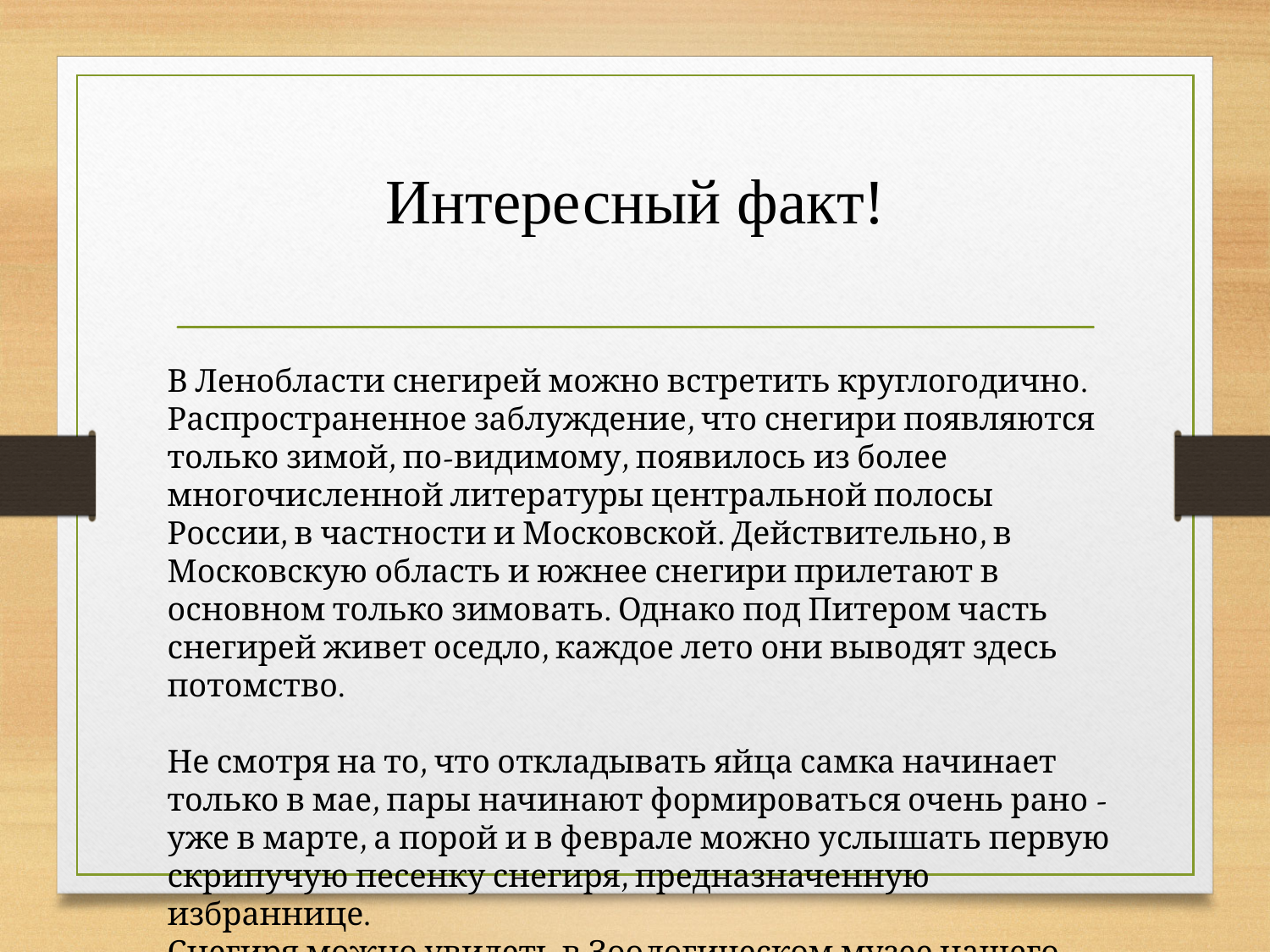

# Интересный факт!

В Ленобласти снегирей можно встретить круглогодично. Распространенное заблуждение, что снегири появляются только зимой, по-видимому, появилось из более многочисленной литературы центральной полосы России, в частности и Московской. Действительно, в Московскую область и южнее снегири прилетают в основном только зимовать. Однако под Питером часть снегирей живет оседло, каждое лето они выводят здесь потомство.

Не смотря на то, что откладывать яйца самка начинает только в мае, пары начинают формироваться очень рано - уже в марте, а порой и в феврале можно услышать первую скрипучую песенку снегиря, предназначенную избраннице.
Снегиря можно увидеть в Зоологическом музее нашего города.